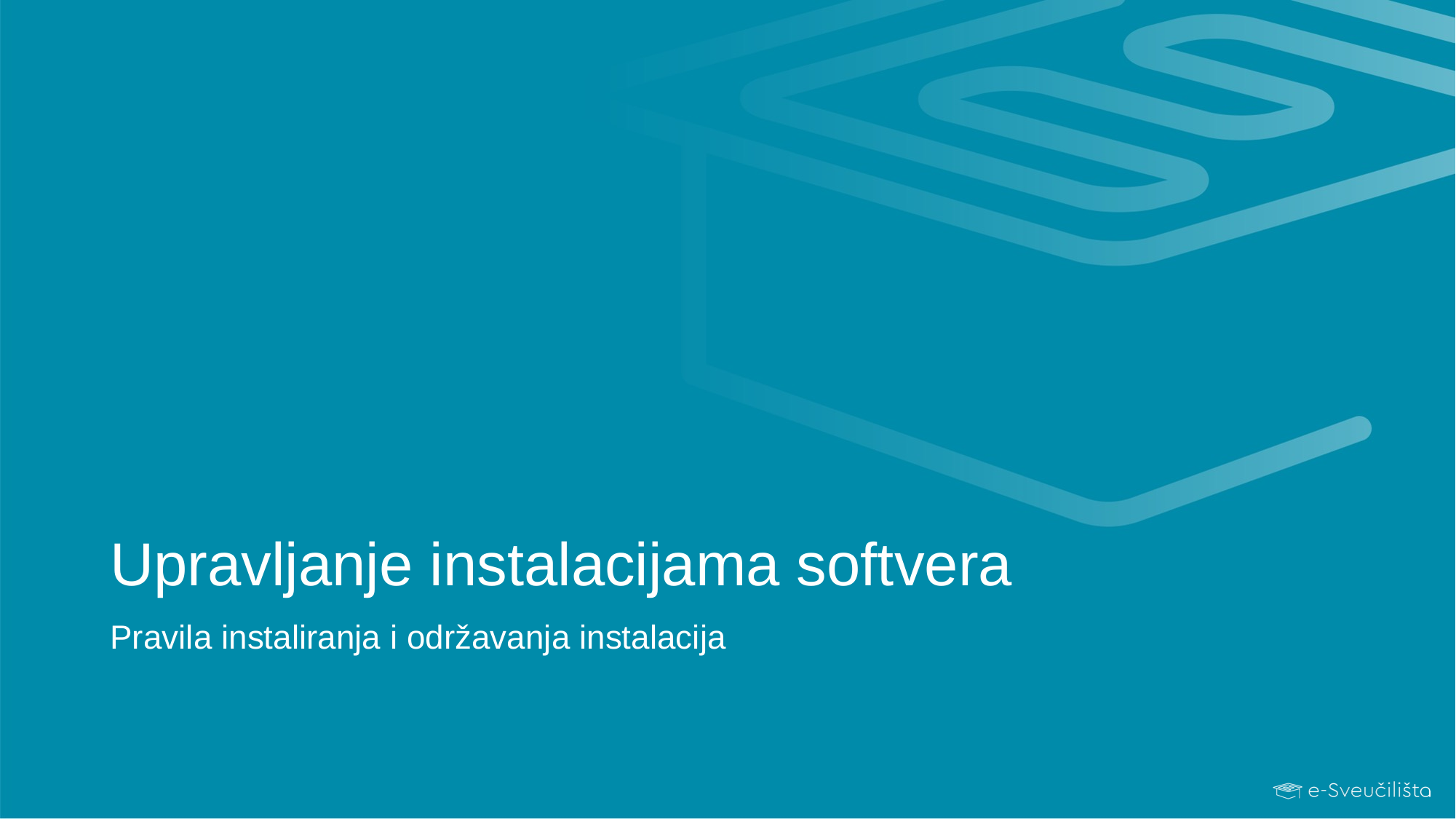

# Upravljanje instalacijama softvera
Pravila instaliranja i održavanja instalacija